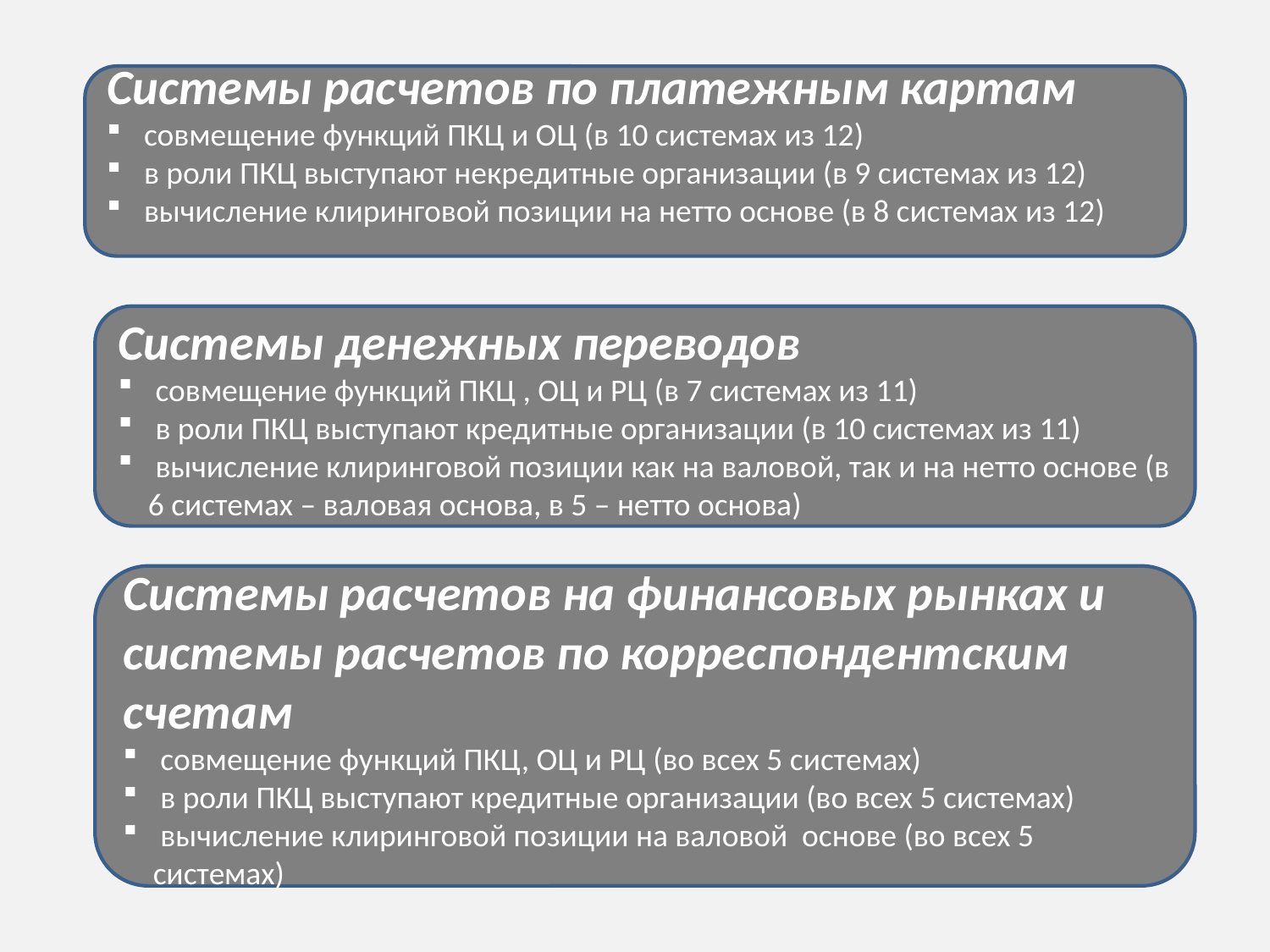

Системы расчетов по платежным картам
 совмещение функций ПКЦ и ОЦ (в 10 системах из 12)
 в роли ПКЦ выступают некредитные организации (в 9 системах из 12)
 вычисление клиринговой позиции на нетто основе (в 8 системах из 12)

Системы денежных переводов
 совмещение функций ПКЦ , ОЦ и РЦ (в 7 системах из 11)
 в роли ПКЦ выступают кредитные организации (в 10 системах из 11)
 вычисление клиринговой позиции как на валовой, так и на нетто основе (в 6 системах – валовая основа, в 5 – нетто основа)
Системы расчетов на финансовых рынках и системы расчетов по корреспондентским счетам
 совмещение функций ПКЦ, ОЦ и РЦ (во всех 5 системах)
 в роли ПКЦ выступают кредитные организации (во всех 5 системах)
 вычисление клиринговой позиции на валовой  основе (во всех 5 системах)